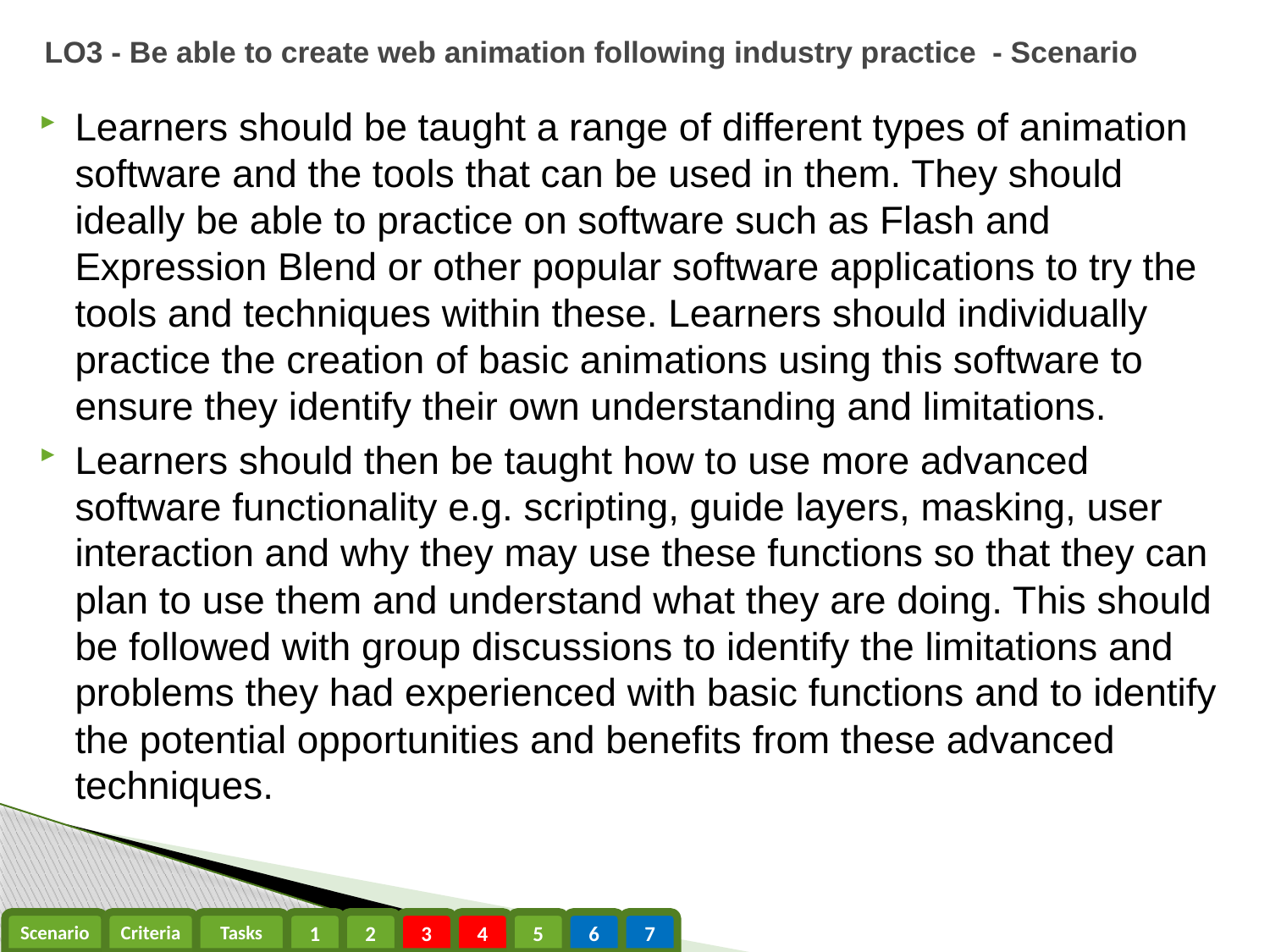

# LO3 - Be able to create web animation following industry practice  - Scenario
Learners should be taught a range of different types of animation software and the tools that can be used in them. They should ideally be able to practice on software such as Flash and Expression Blend or other popular software applications to try the tools and techniques within these. Learners should individually practice the creation of basic animations using this software to ensure they identify their own understanding and limitations.
Learners should then be taught how to use more advanced software functionality e.g. scripting, guide layers, masking, user interaction and why they may use these functions so that they can plan to use them and understand what they are doing. This should be followed with group discussions to identify the limitations and problems they had experienced with basic functions and to identify the potential opportunities and benefits from these advanced techniques.